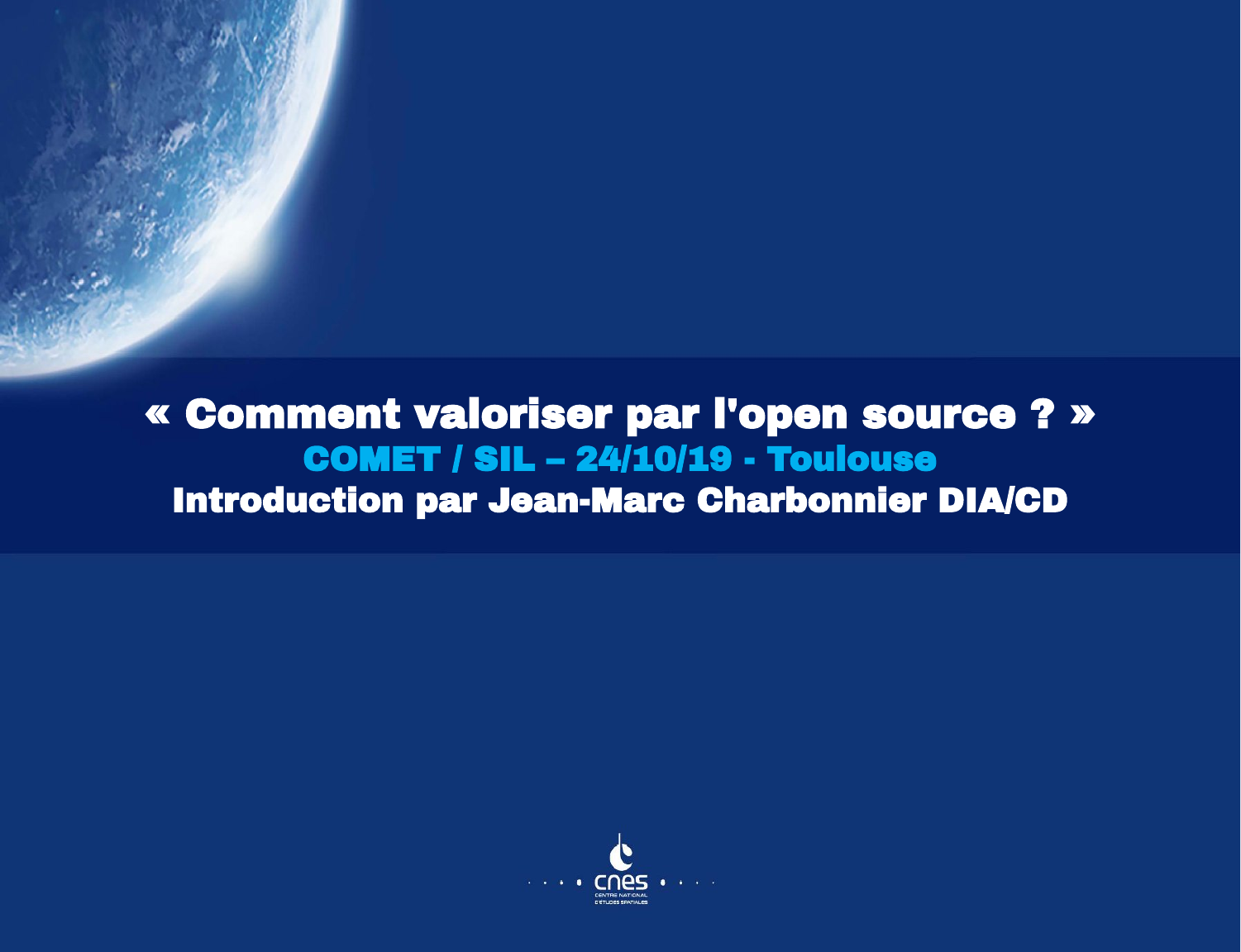

« Comment valoriser par l'open source ? »
COMET / SIL – 24/10/19 - Toulouse
Introduction par Jean-Marc Charbonnier DIA/CD